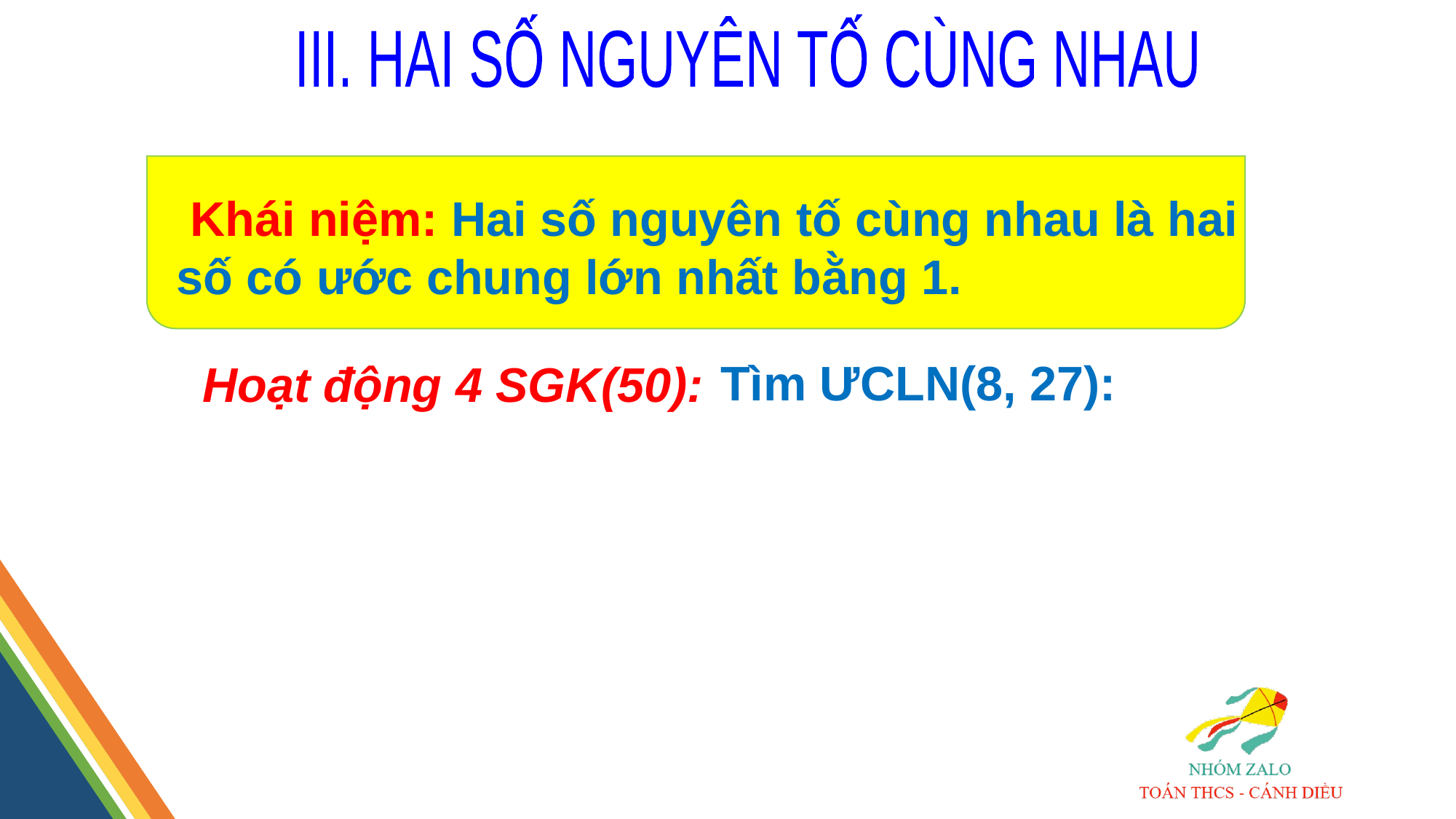

III. HAI SỐ NGUYÊN TỐ CÙNG NHAU

 Khái niệm: Hai số nguyên tố cùng nhau là hai số có ước chung lớn nhất bằng 1.
Tìm ƯCLN(8, 27):
    Hoạt động 4 SGK(50):